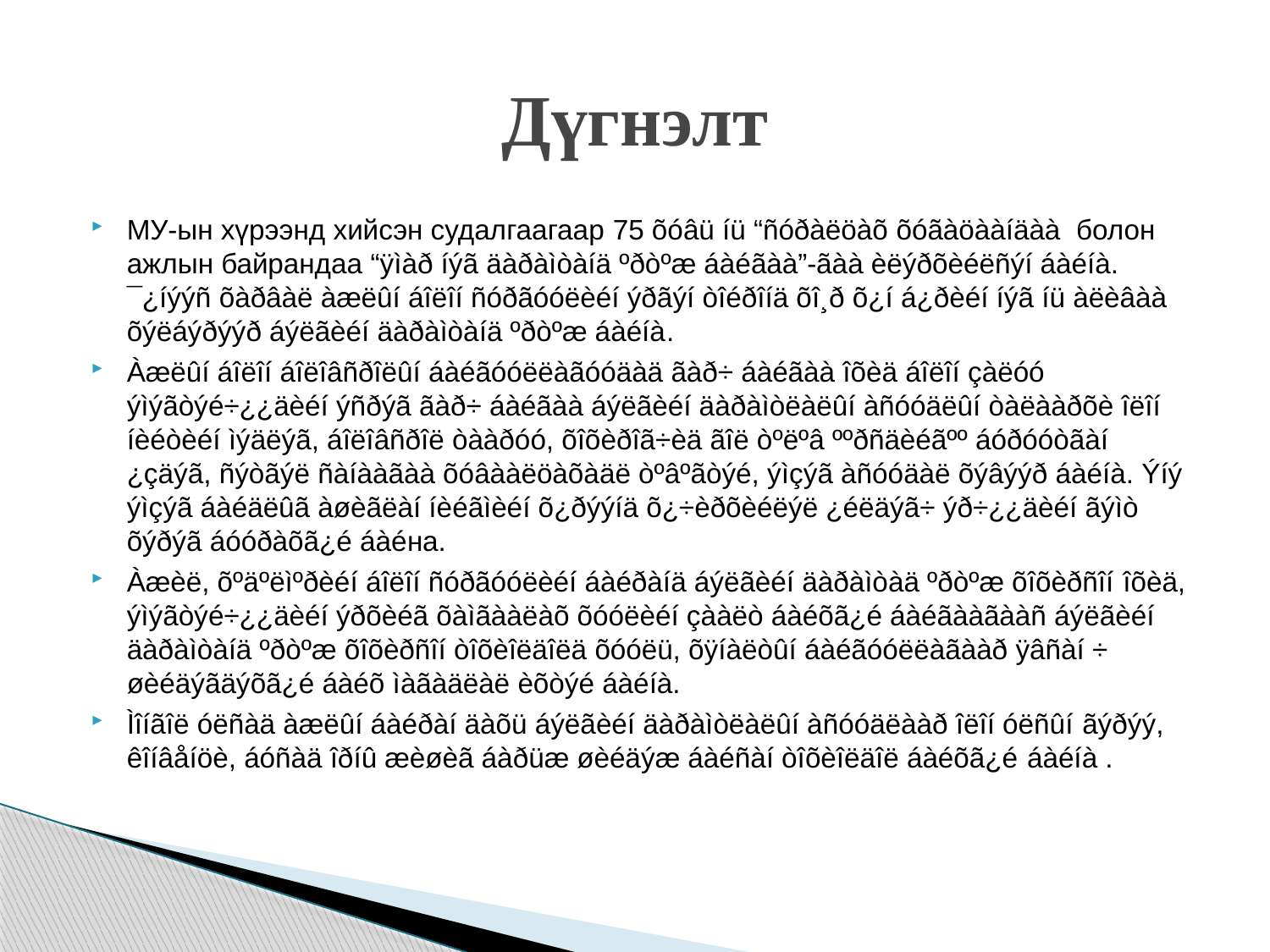

# Дүгнэлт
МУ-ын хүрээнд хийсэн судалгаагаар 75 õóâü íü “ñóðàëöàõ õóãàöààíäàà  болон ажлын байрандаа “ÿìàð íýã äàðàìòàíä ºðòºæ áàéãàà”-ãàà èëýðõèéëñýí áàéíà. ¯¿íýýñ õàðâàë àæëûí áîëîí ñóðãóóëèéí ýðãýí òîéðîíä õî¸ð õ¿í á¿ðèéí íýã íü àëèâàà õýëáýðýýð áýëãèéí äàðàìòàíä ºðòºæ áàéíà.
Àæëûí áîëîí áîëîâñðîëûí áàéãóóëëàãóóäàä ãàð÷ áàéãàà îõèä áîëîí çàëóó ýìýãòýé÷¿¿äèéí ýñðýã ãàð÷ áàéãàà áýëãèéí äàðàìòëàëûí àñóóäëûí òàëààðõè îëîí íèéòèéí ìýäëýã, áîëîâñðîë òààðóó, õîõèðîã÷èä ãîë òºëºâ ººðñäèéãºº áóðóóòãàí ¿çäýã, ñýòãýë ñàíààãàà õóâààëöàõàäë òºâºãòýé, ýìçýã àñóóäàë õýâýýð áàéíà. Ýíý ýìçýã áàéäëûã àøèãëàí íèéãìèéí õ¿ðýýíä õ¿÷èðõèéëýë ¿éëäýã÷ ýð÷¿¿äèéí ãýìò õýðýã áóóðàõã¿é áàéна.
Àæèë, õºäºëìºðèéí áîëîí ñóðãóóëèéí áàéðàíä áýëãèéí äàðàìòàä ºðòºæ õîõèðñîí îõèä, ýìýãòýé÷¿¿äèéí ýðõèéã õàìãààëàõ õóóëèéí çààëò áàéõã¿é áàéãààãààñ áýëãèéí äàðàìòàíä ºðòºæ õîõèðñîí òîõèîëäîëä õóóëü, õÿíàëòûí áàéãóóëëàãààð ÿâñàí ÷ øèéäýãäýõã¿é áàéõ ìàãàäëàë èõòýé áàéíà.
Ìîíãîë óëñàä àæëûí áàéðàí äàõü áýëãèéí äàðàìòëàëûí àñóóäëààð îëîí óëñûí ãýðýý, êîíâåíöè, áóñàä îðíû æèøèã áàðüæ øèéäýæ áàéñàí òîõèîëäîë áàéõã¿é áàéíà .